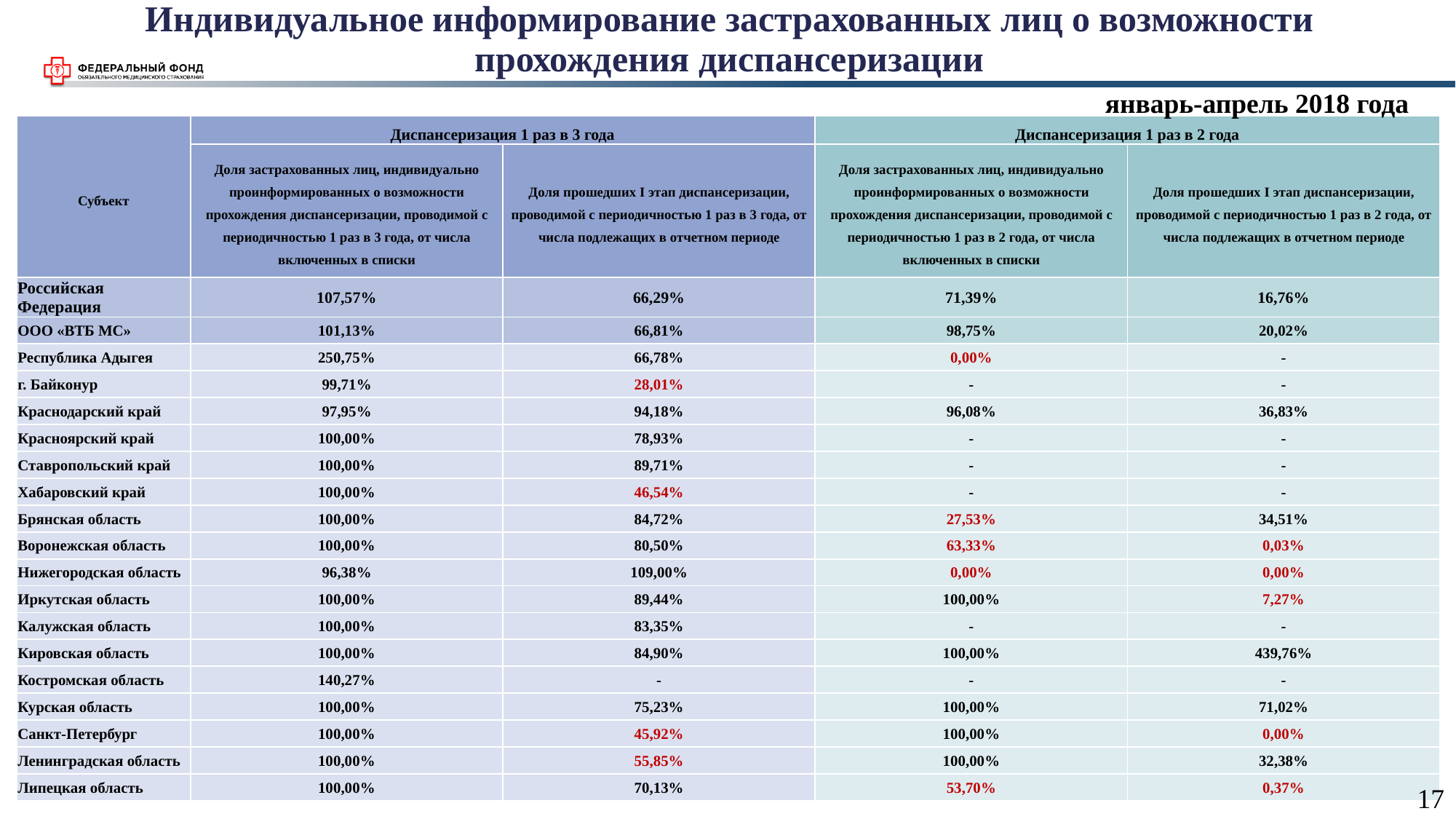

Индивидуальное информирование застрахованных лиц о возможности прохождения диспансеризации
январь-апрель 2018 года
| Субъект | Диспансеризация 1 раз в 3 года |  | Диспансеризация 1 раз в 2 года |  |
| --- | --- | --- | --- | --- |
|  | Доля застрахованных лиц, индивидуально проинформированных о возможности прохождения диспансеризации, проводимой с периодичностью 1 раз в 3 года, от числа включенных в списки | Доля прошедших I этап диспансеризации, проводимой с периодичностью 1 раз в 3 года, от числа подлежащих в отчетном периоде | Доля застрахованных лиц, индивидуально проинформированных о возможности прохождения диспансеризации, проводимой с периодичностью 1 раз в 2 года, от числа включенных в списки | Доля прошедших I этап диспансеризации, проводимой с периодичностью 1 раз в 2 года, от числа подлежащих в отчетном периоде |
| Российская Федерация | 107,57% | 66,29% | 71,39% | 16,76% |
| ООО «ВТБ МС» | 101,13% | 66,81% | 98,75% | 20,02% |
| Республика Адыгея | 250,75% | 66,78% | 0,00% | - |
| г. Байконур | 99,71% | 28,01% | - | - |
| Краснодарский край | 97,95% | 94,18% | 96,08% | 36,83% |
| Красноярский край | 100,00% | 78,93% | - | - |
| Ставропольский край | 100,00% | 89,71% | - | - |
| Хабаровский край | 100,00% | 46,54% | - | - |
| Брянская область | 100,00% | 84,72% | 27,53% | 34,51% |
| Воронежская область | 100,00% | 80,50% | 63,33% | 0,03% |
| Нижегородская область | 96,38% | 109,00% | 0,00% | 0,00% |
| Иркутская область | 100,00% | 89,44% | 100,00% | 7,27% |
| Калужская область | 100,00% | 83,35% | - | - |
| Кировская область | 100,00% | 84,90% | 100,00% | 439,76% |
| Костромская область | 140,27% | - | - | - |
| Курская область | 100,00% | 75,23% | 100,00% | 71,02% |
| Санкт-Петербург | 100,00% | 45,92% | 100,00% | 0,00% |
| Ленинградская область | 100,00% | 55,85% | 100,00% | 32,38% |
| Липецкая область | 100,00% | 70,13% | 53,70% | 0,37% |
17